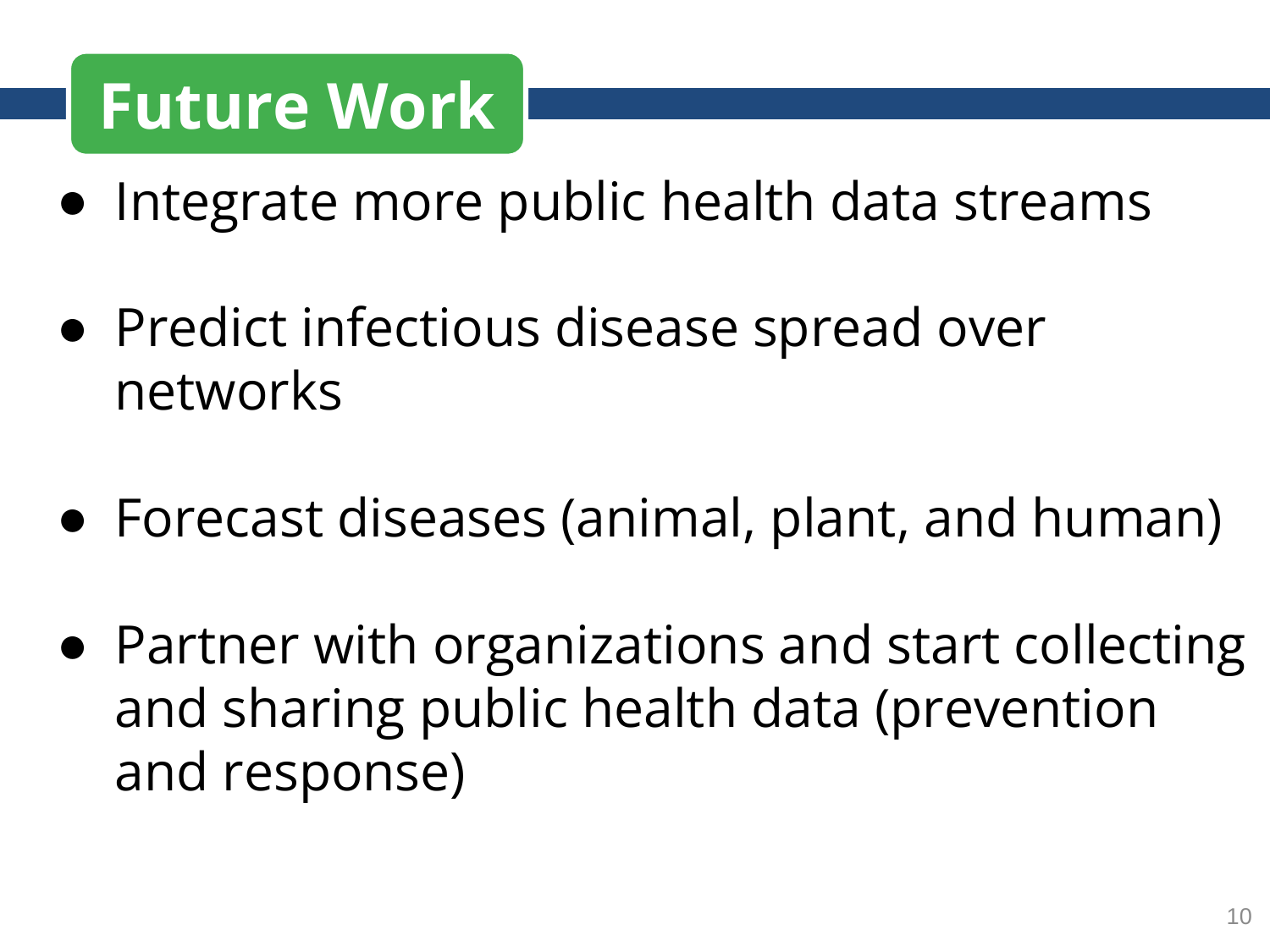

# Future Work

Integrate more public health data streams

Predict infectious disease spread over networks

Forecast diseases (animal, plant, and human)

Partner with organizations and start collecting and sharing public health data (prevention and response)
10